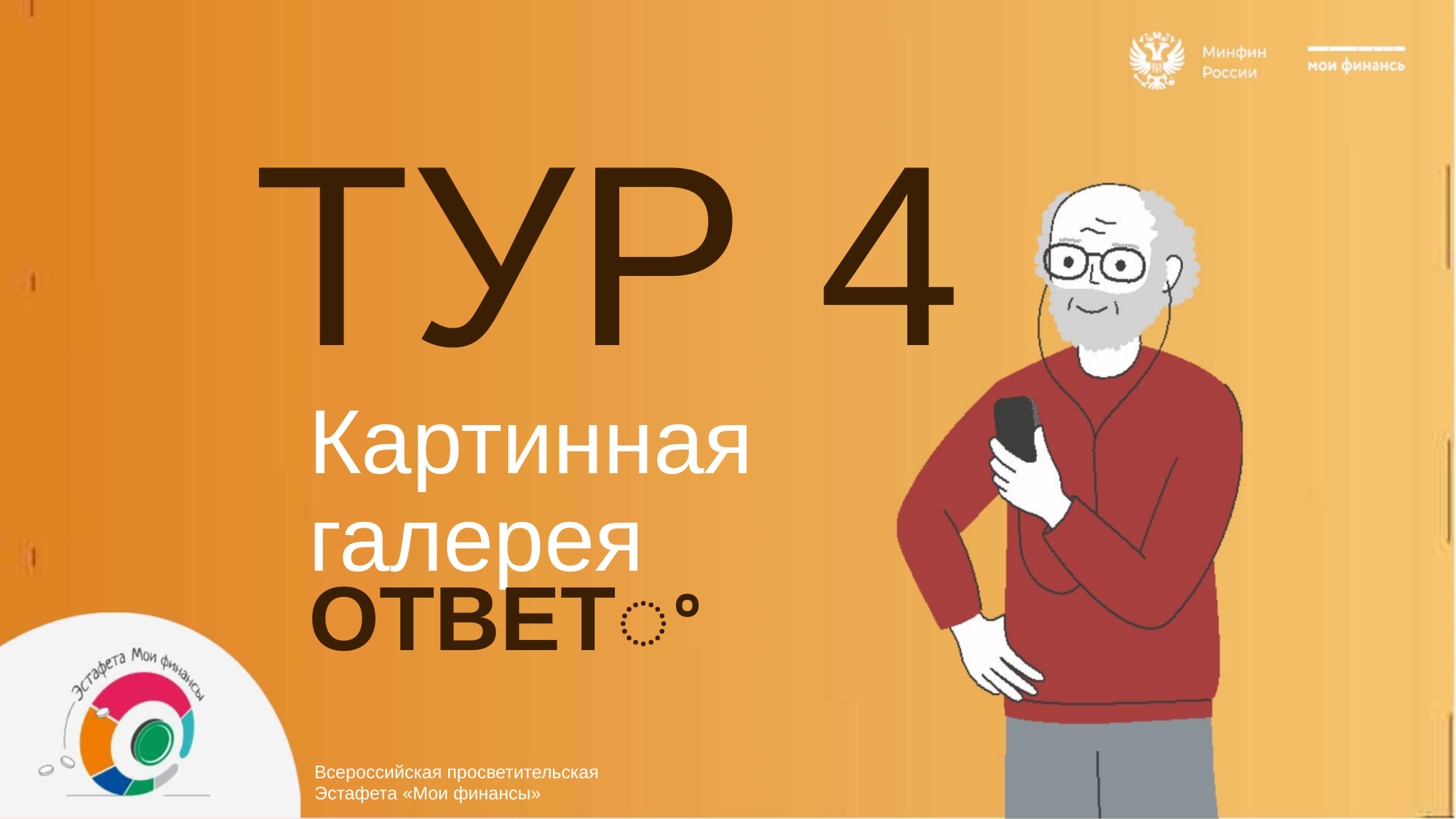

ТУР 4
Картинная
галерея
ОТВЕТꢀ
Всероссийская просветительская
Эстафета «Мои финансы»